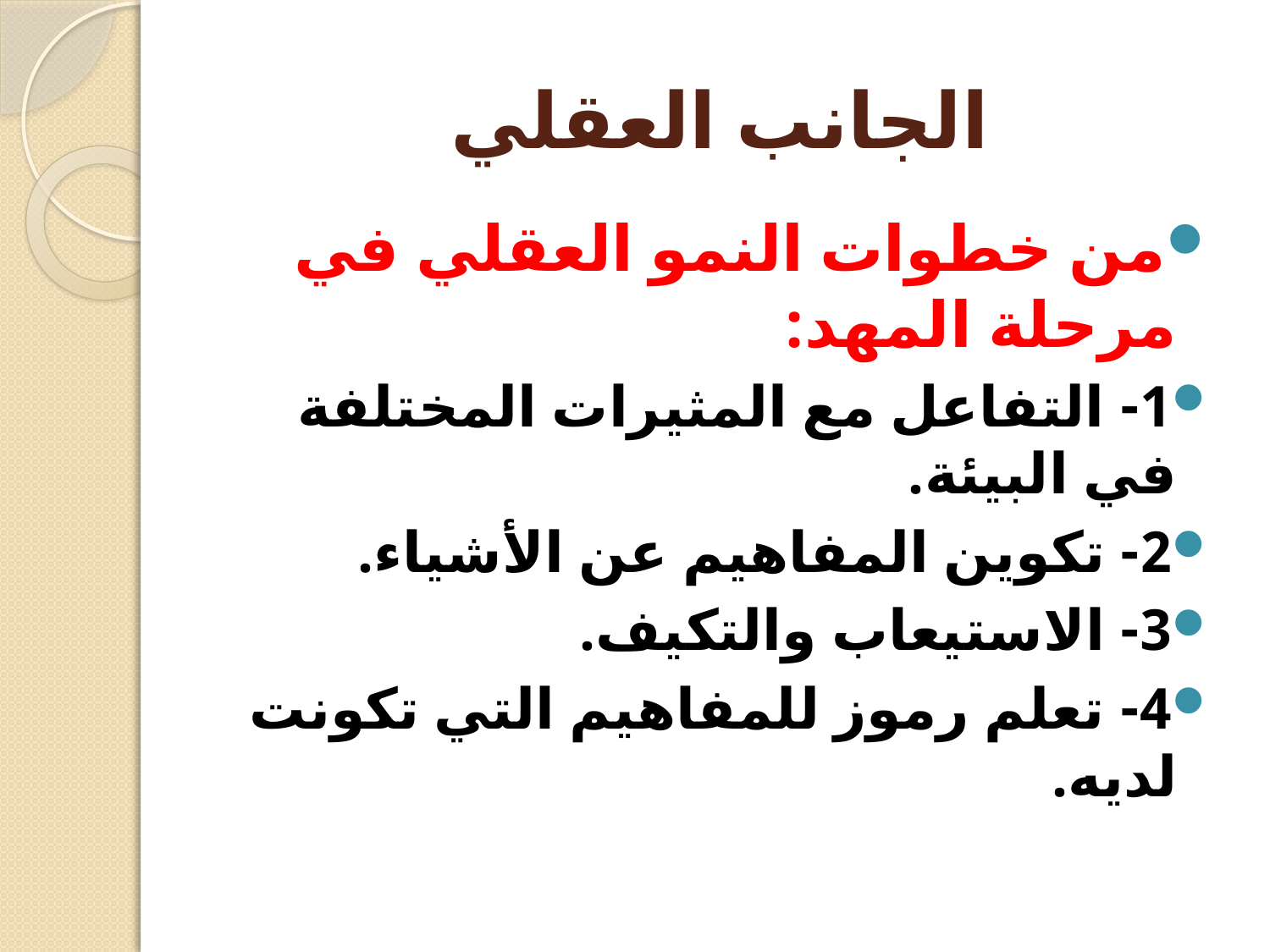

# الجانب العقلي
من خطوات النمو العقلي في مرحلة المهد:
1- التفاعل مع المثيرات المختلفة في البيئة.
2- تكوين المفاهيم عن الأشياء.
3- الاستيعاب والتكيف.
4- تعلم رموز للمفاهيم التي تكونت لديه.